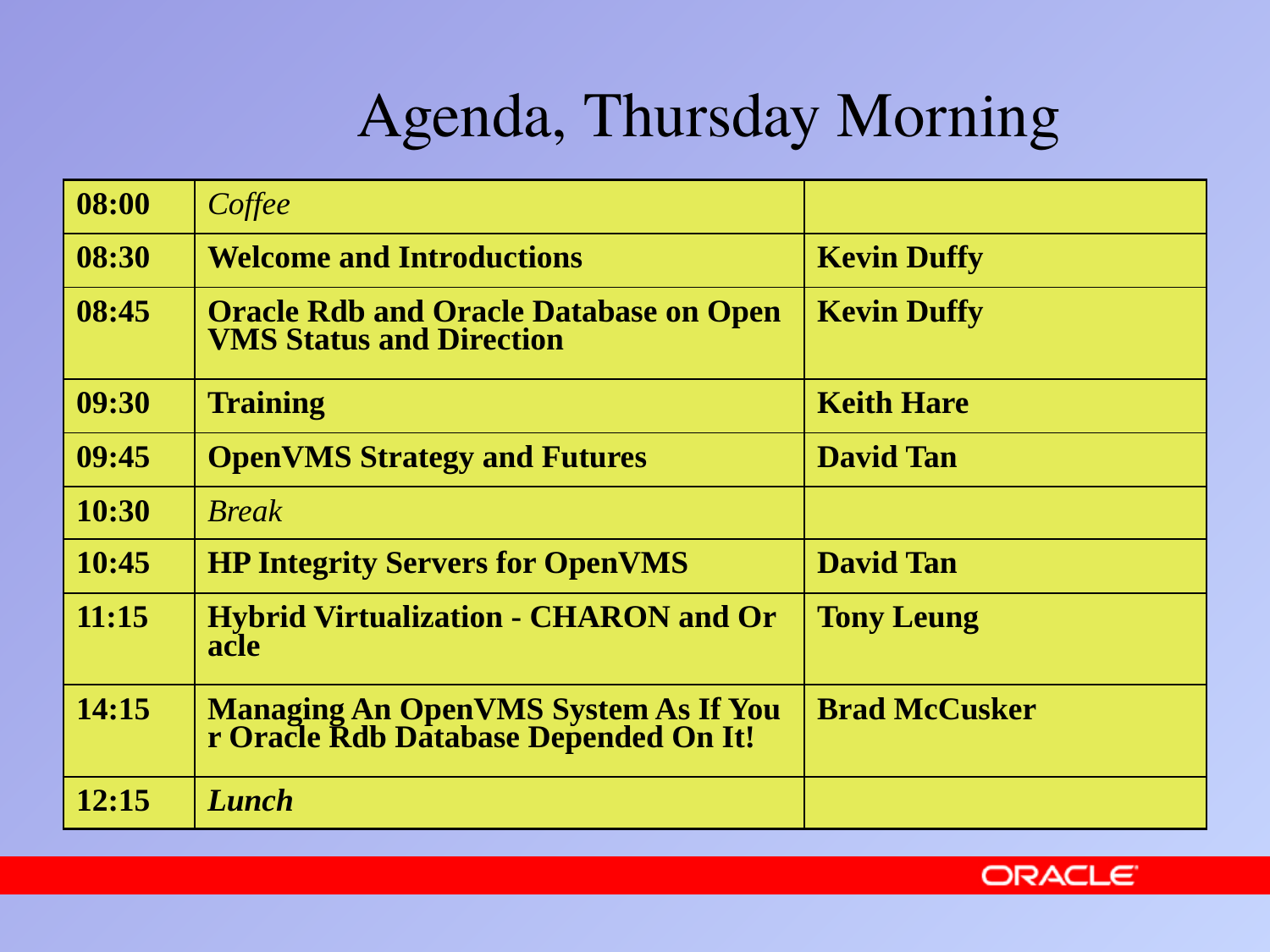

# Agenda, Thursday Morning
| 08:00 | Coffee |  |
| --- | --- | --- |
| 08:30 | Welcome and Introductions | Kevin Duffy |
| 08:45 | Oracle Rdb and Oracle Database on OpenVMS Status and Direction | Kevin Duffy |
| 09:30 | Training | Keith Hare |
| 09:45 | OpenVMS Strategy and Futures | David Tan |
| 10:30 | Break |  |
| 10:45 | HP Integrity Servers for OpenVMS | David Tan |
| 11:15 | Hybrid Virtualization - CHARON and Oracle | Tony Leung |
| 14:15 | Managing An OpenVMS System As If Your Oracle Rdb Database Depended On It! | Brad McCusker |
| 12:15 | Lunch |  |